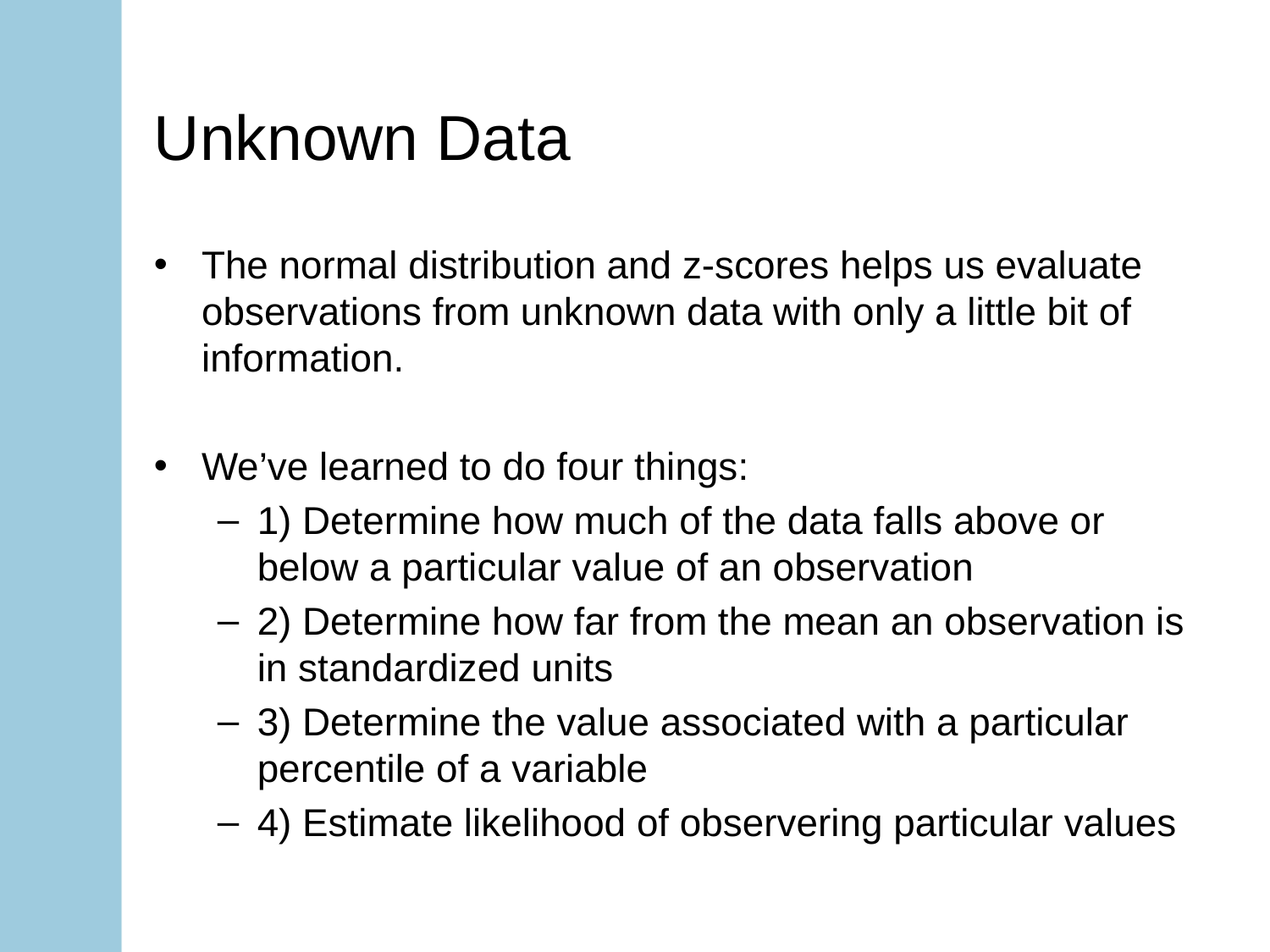

# Unknown Data
The normal distribution and z-scores helps us evaluate observations from unknown data with only a little bit of information.

We’ve learned to do four things:
1) Determine how much of the data falls above or below a particular value of an observation
2) Determine how far from the mean an observation is in standardized units
3) Determine the value associated with a particular percentile of a variable
4) Estimate likelihood of observering particular values